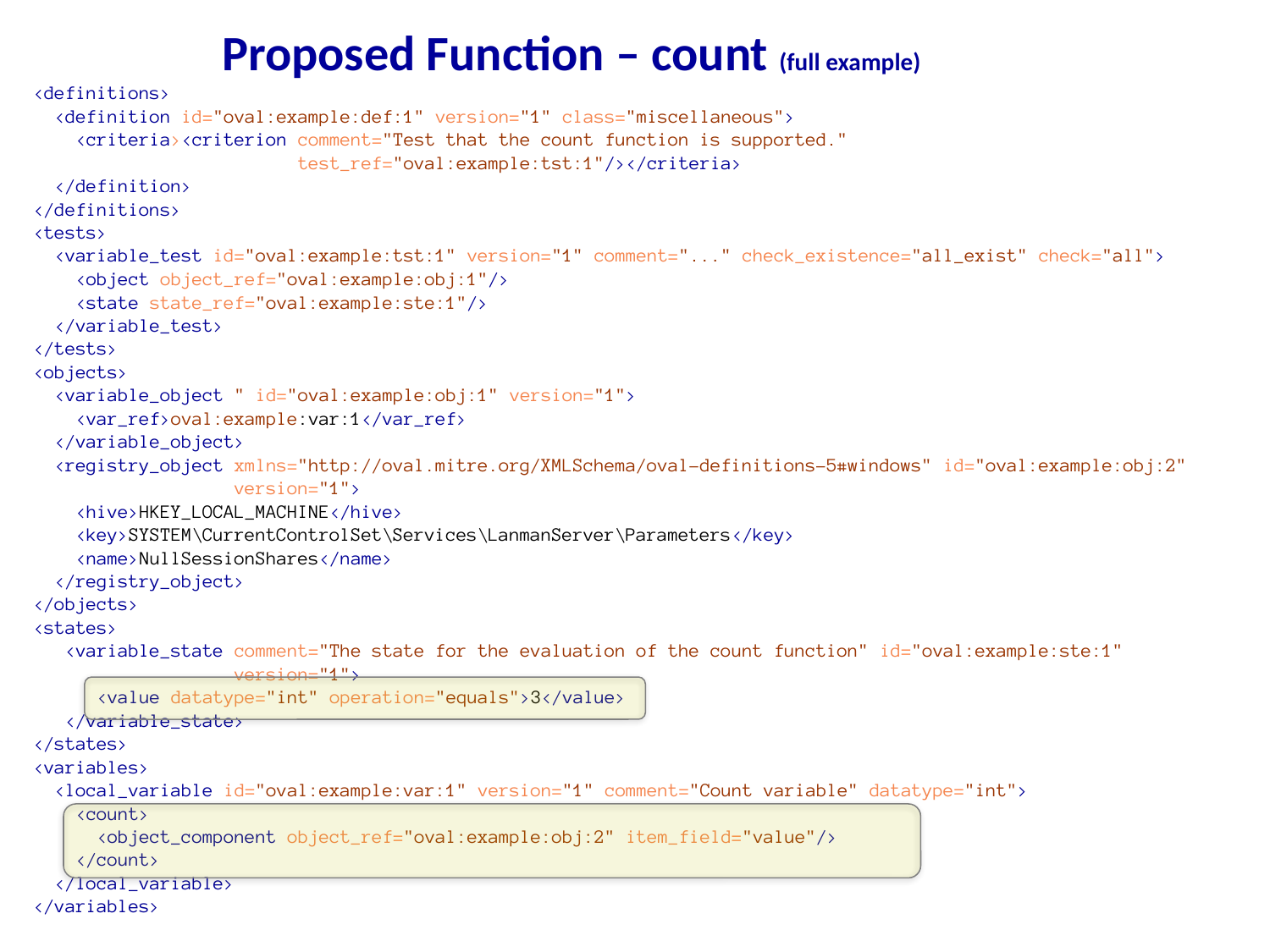

# Proposed Function – count (full example)
<definitions>
  <definition id="oval:example:def:1" version="1" class="miscellaneous">
    <criteria><criterion comment="Test that the count function is supported." 					 test_ref="oval:example:tst:1"/></criteria>
  </definition>
</definitions>
<tests>
  <variable_test id="oval:example:tst:1" version="1" comment="..." check_existence="all_exist" check="all">
    <object object_ref="oval:example:obj:1"/>
    <state state_ref="oval:example:ste:1"/>
  </variable_test>
</tests>
<objects>
  <variable_object " id="oval:example:obj:1" version="1">
    <var_ref>oval:example:var:1</var_ref>
  </variable_object>
  <registry_object xmlns="http://oval.mitre.org/XMLSchema/oval-definitions-5#windows" id="oval:example:obj:2" 	       version="1">
    <hive>HKEY_LOCAL_MACHINE</hive>
    <key>SYSTEM\CurrentControlSet\Services\LanmanServer\Parameters</key>
    <name>NullSessionShares</name>
  </registry_object>
</objects>
<states>
   <variable_state comment="The state for the evaluation of the count function" id="oval:example:ste:1" 	  	       version="1">
      <value datatype="int" operation="equals">3</value>
   </variable_state>
</states>
<variables>
  <local_variable id="oval:example:var:1" version="1" comment="Count variable" datatype="int">
    <count>
      <object_component object_ref="oval:example:obj:2" item_field="value"/>
    </count>
  </local_variable>
</variables>

5